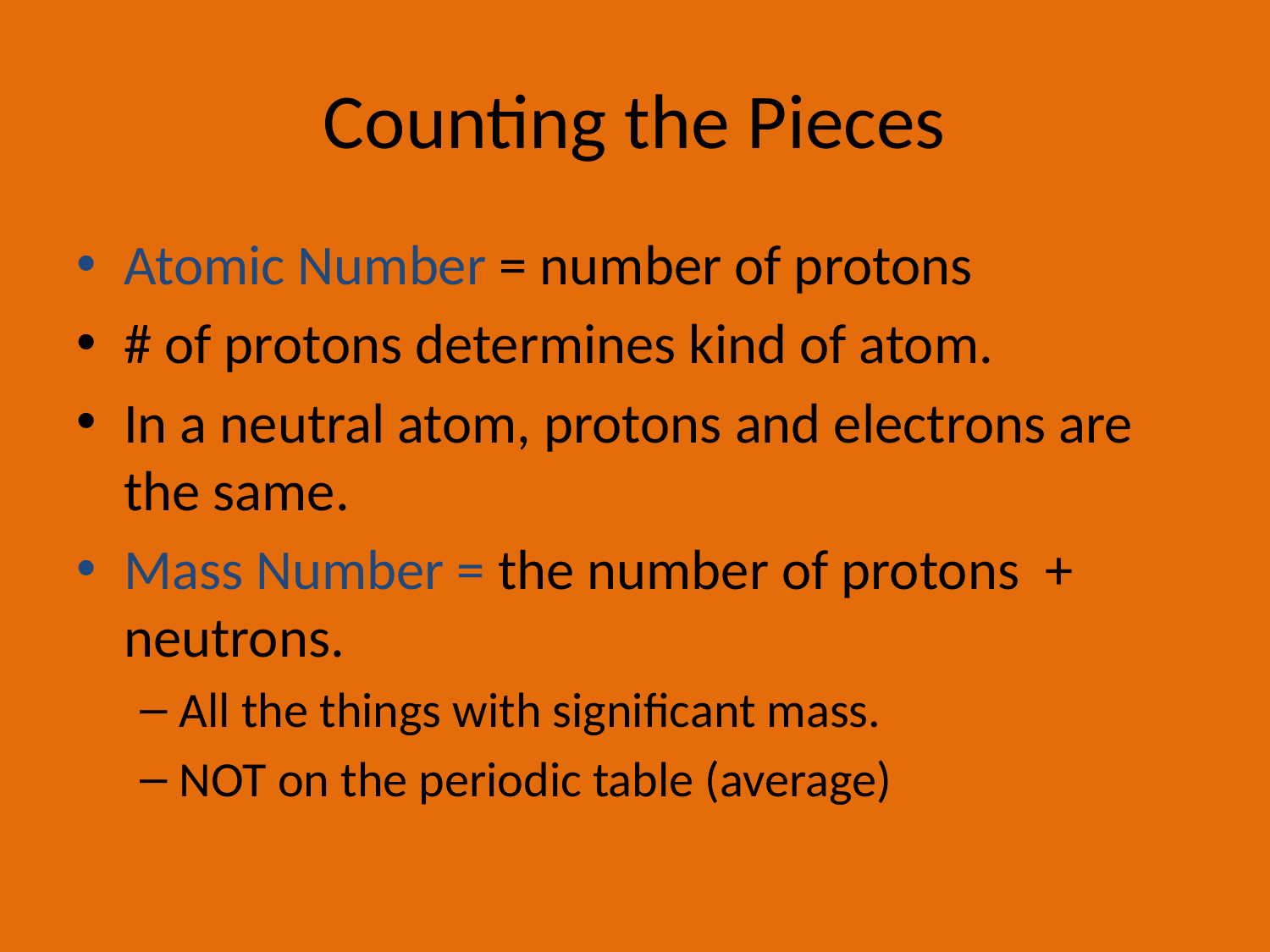

# Counting the Pieces
Atomic Number = number of protons
# of protons determines kind of atom.
In a neutral atom, protons and electrons are the same.
Mass Number = the number of protons  + neutrons.
All the things with significant mass.
NOT on the periodic table (average)